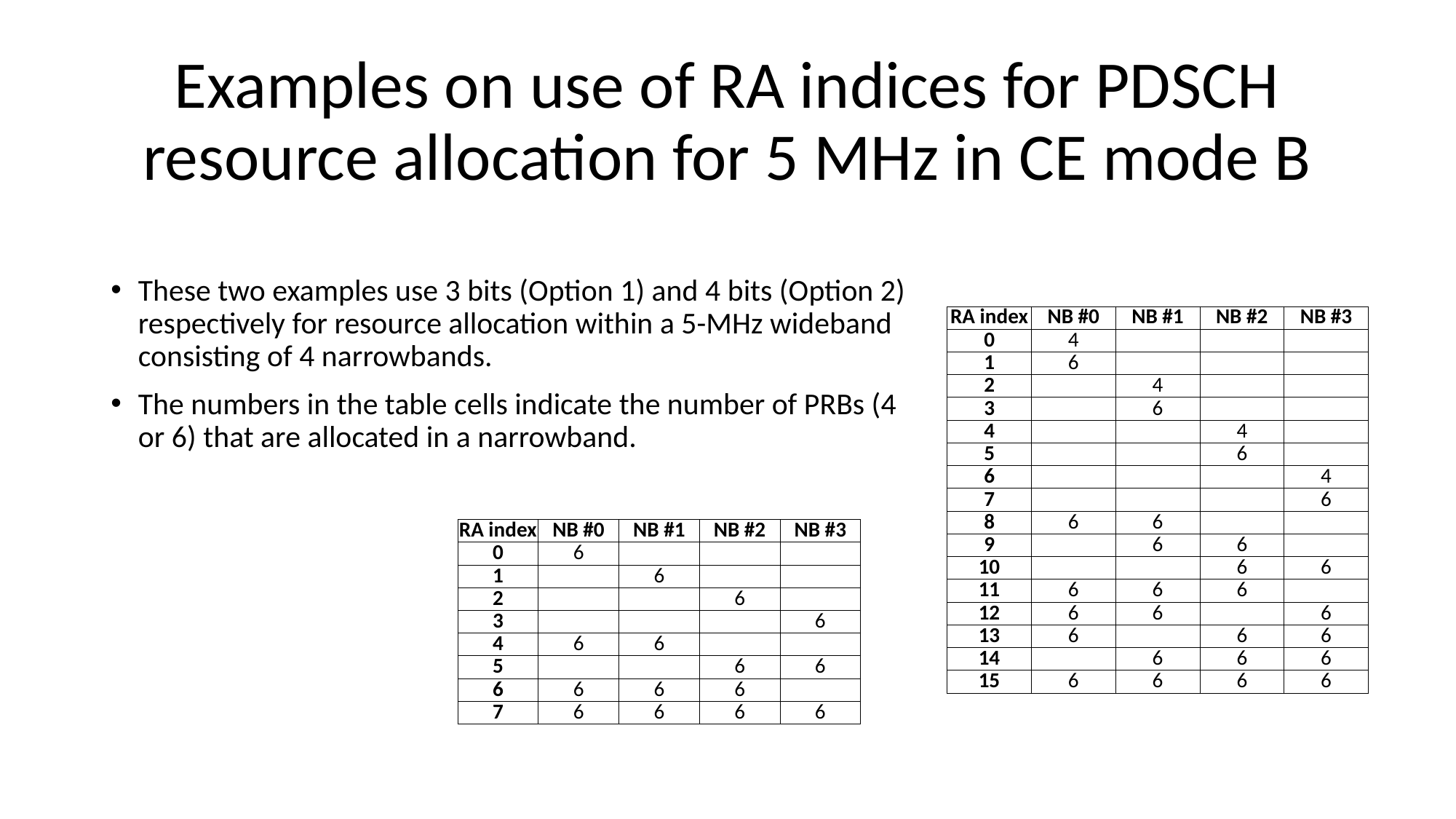

# Examples on use of RA indices for PDSCH resource allocation for 5 MHz in CE mode B
These two examples use 3 bits (Option 1) and 4 bits (Option 2) respectively for resource allocation within a 5-MHz wideband consisting of 4 narrowbands.
The numbers in the table cells indicate the number of PRBs (4 or 6) that are allocated in a narrowband.
| RA index | NB #0 | NB #1 | NB #2 | NB #3 |
| --- | --- | --- | --- | --- |
| 0 | 4 |  |  |  |
| 1 | 6 |  |  |  |
| 2 |  | 4 |  |  |
| 3 |  | 6 |  |  |
| 4 |  |  | 4 |  |
| 5 |  |  | 6 |  |
| 6 |  |  |  | 4 |
| 7 |  |  |  | 6 |
| 8 | 6 | 6 |  |  |
| 9 |  | 6 | 6 |  |
| 10 |  |  | 6 | 6 |
| 11 | 6 | 6 | 6 |  |
| 12 | 6 | 6 |  | 6 |
| 13 | 6 |  | 6 | 6 |
| 14 |  | 6 | 6 | 6 |
| 15 | 6 | 6 | 6 | 6 |
| RA index | NB #0 | NB #1 | NB #2 | NB #3 |
| --- | --- | --- | --- | --- |
| 0 | 6 |  |  |  |
| 1 |  | 6 |  |  |
| 2 |  |  | 6 |  |
| 3 |  |  |  | 6 |
| 4 | 6 | 6 |  |  |
| 5 |  |  | 6 | 6 |
| 6 | 6 | 6 | 6 |  |
| 7 | 6 | 6 | 6 | 6 |